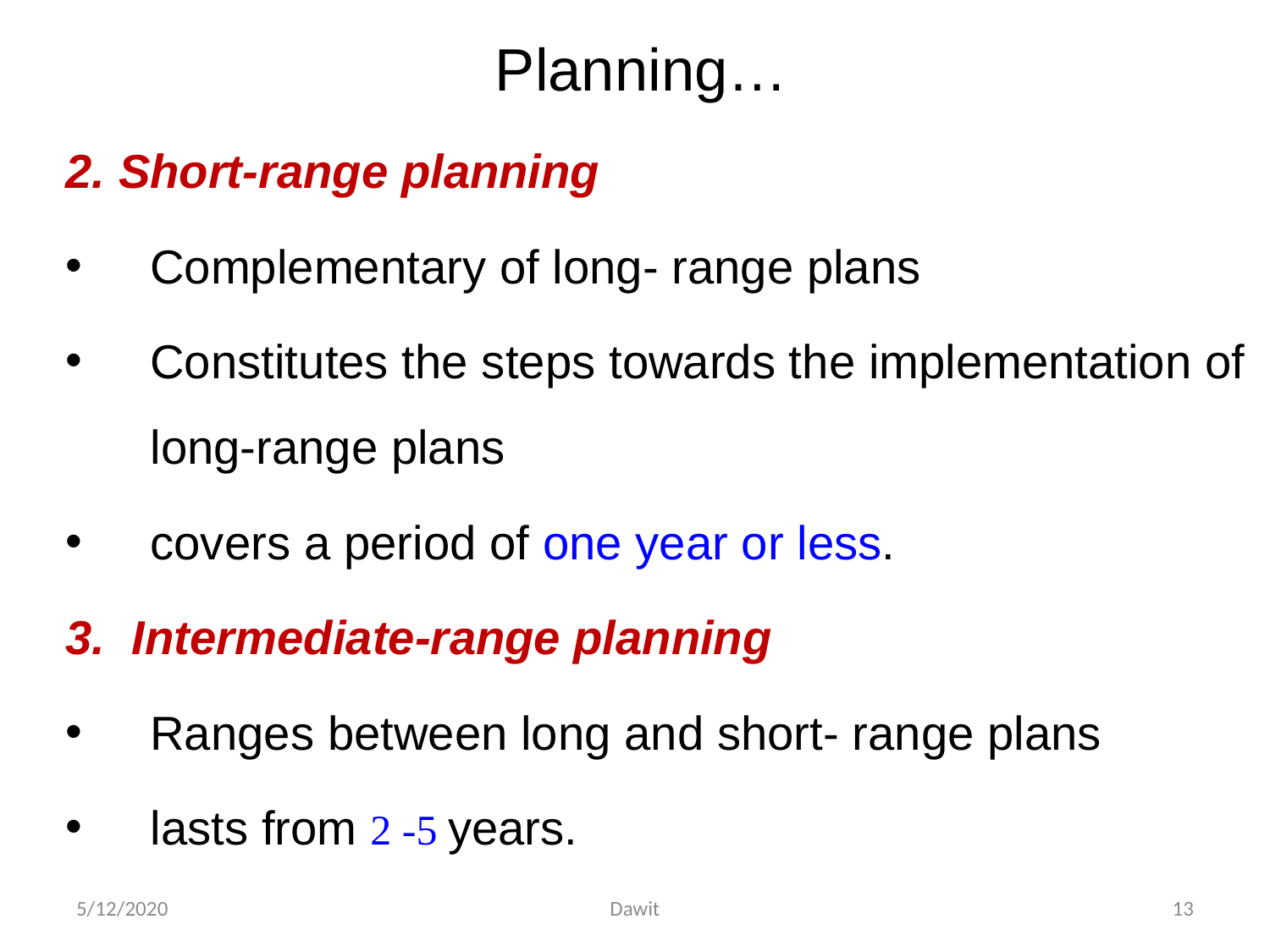

# Planning…
2. Short-range planning
Complementary of long- range plans
Constitutes the steps towards the implementation of long-range plans
covers a period of one year or less.
3.  Intermediate-range planning
Ranges between long and short- range plans
lasts from 2 -5 years.

5/12/2020
Dawit
13